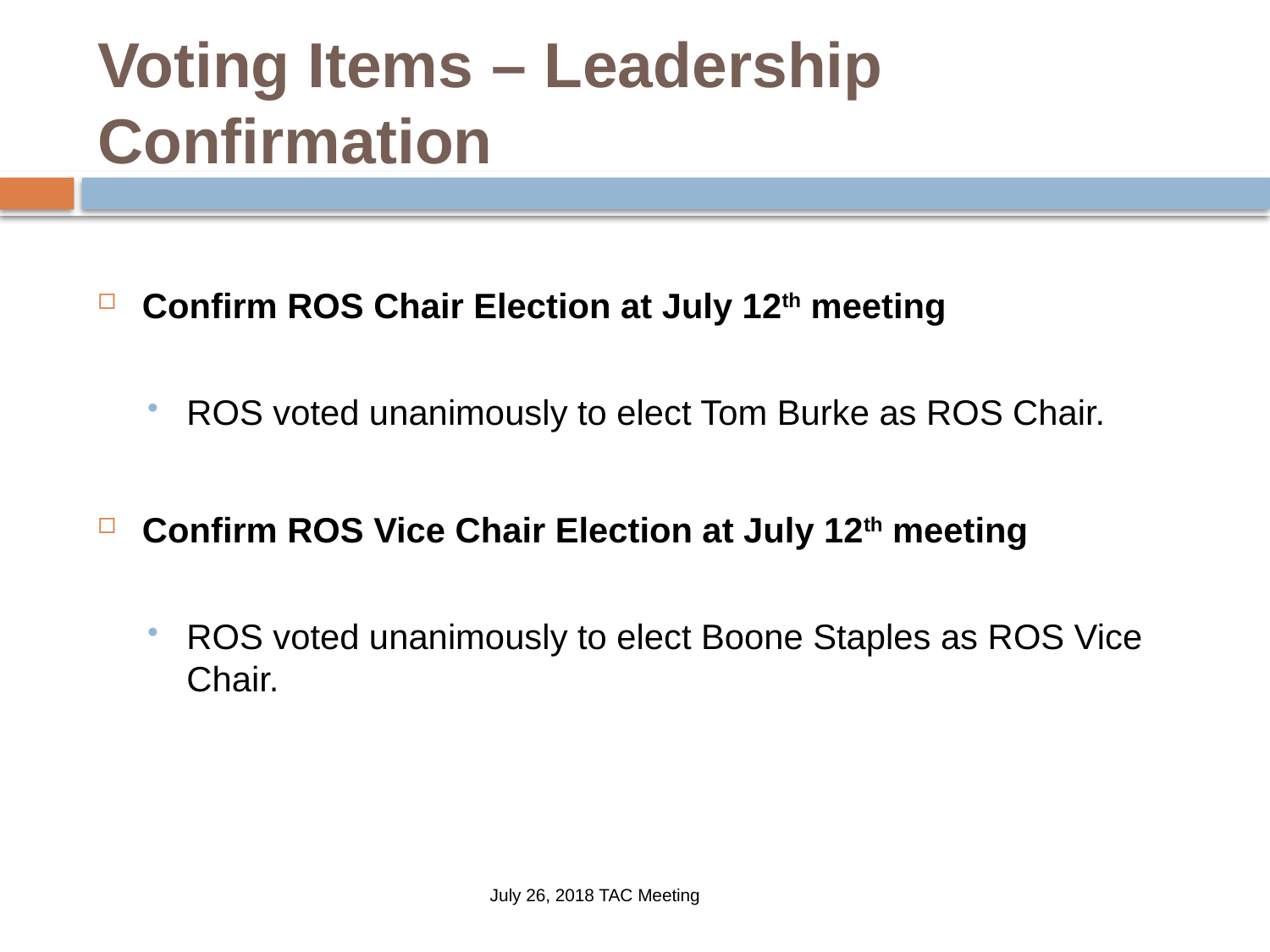

# Voting Items – Leadership Confirmation

Confirm ROS Chair Election at July 12th meeting

ROS voted unanimously to elect Tom Burke as ROS Chair.

Confirm ROS Vice Chair Election at July 12th meeting

ROS voted unanimously to elect Boone Staples as ROS Vice Chair.

July 26, 2018 TAC Meeting